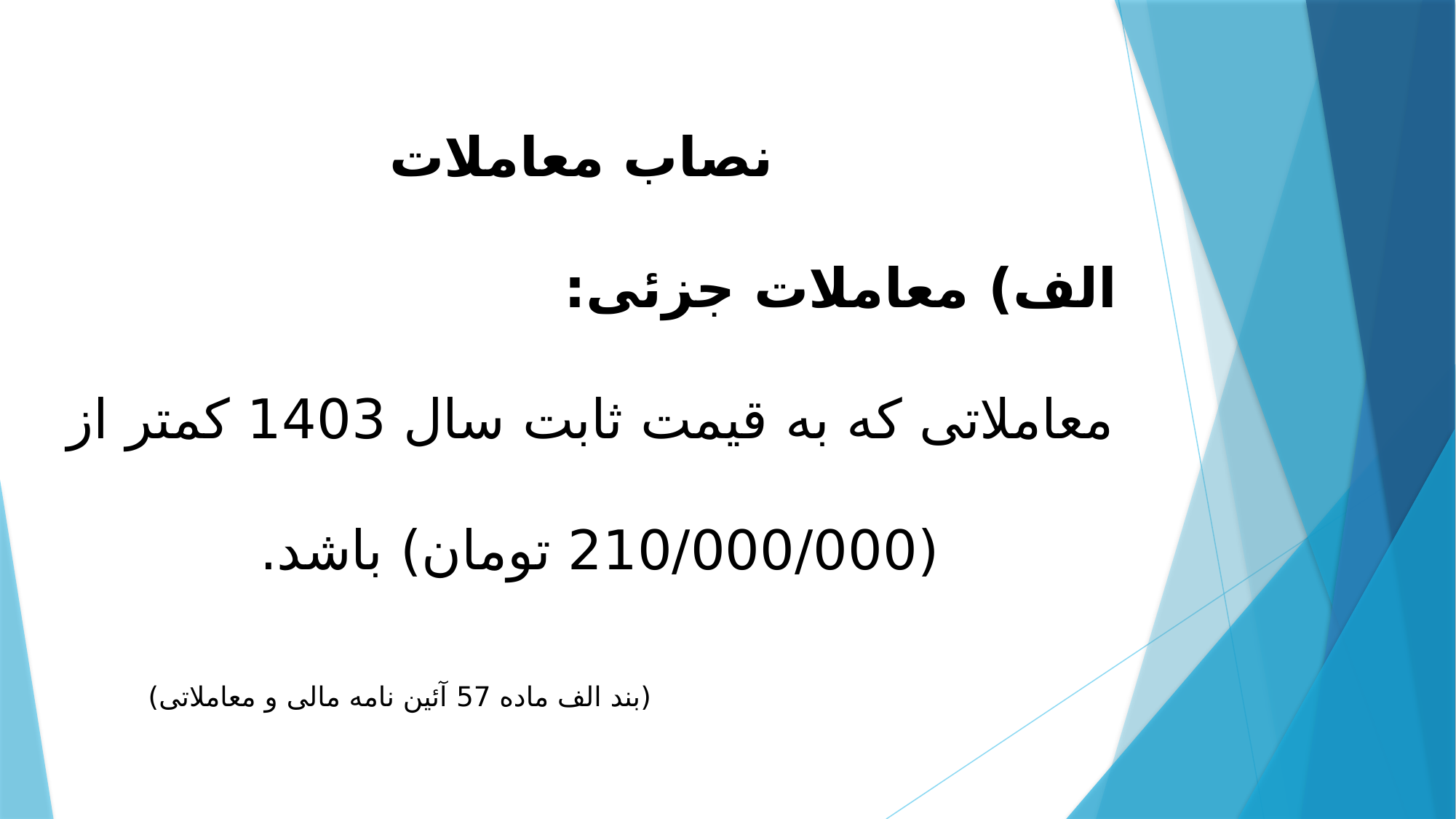

نصاب معاملات
الف) معاملات جزئی:
معاملاتی که به قیمت ثابت سال 1403 کمتر از
(210/000/000 تومان) باشد.

(بند الف ماده 57 آئین نامه مالی و معاملاتی)